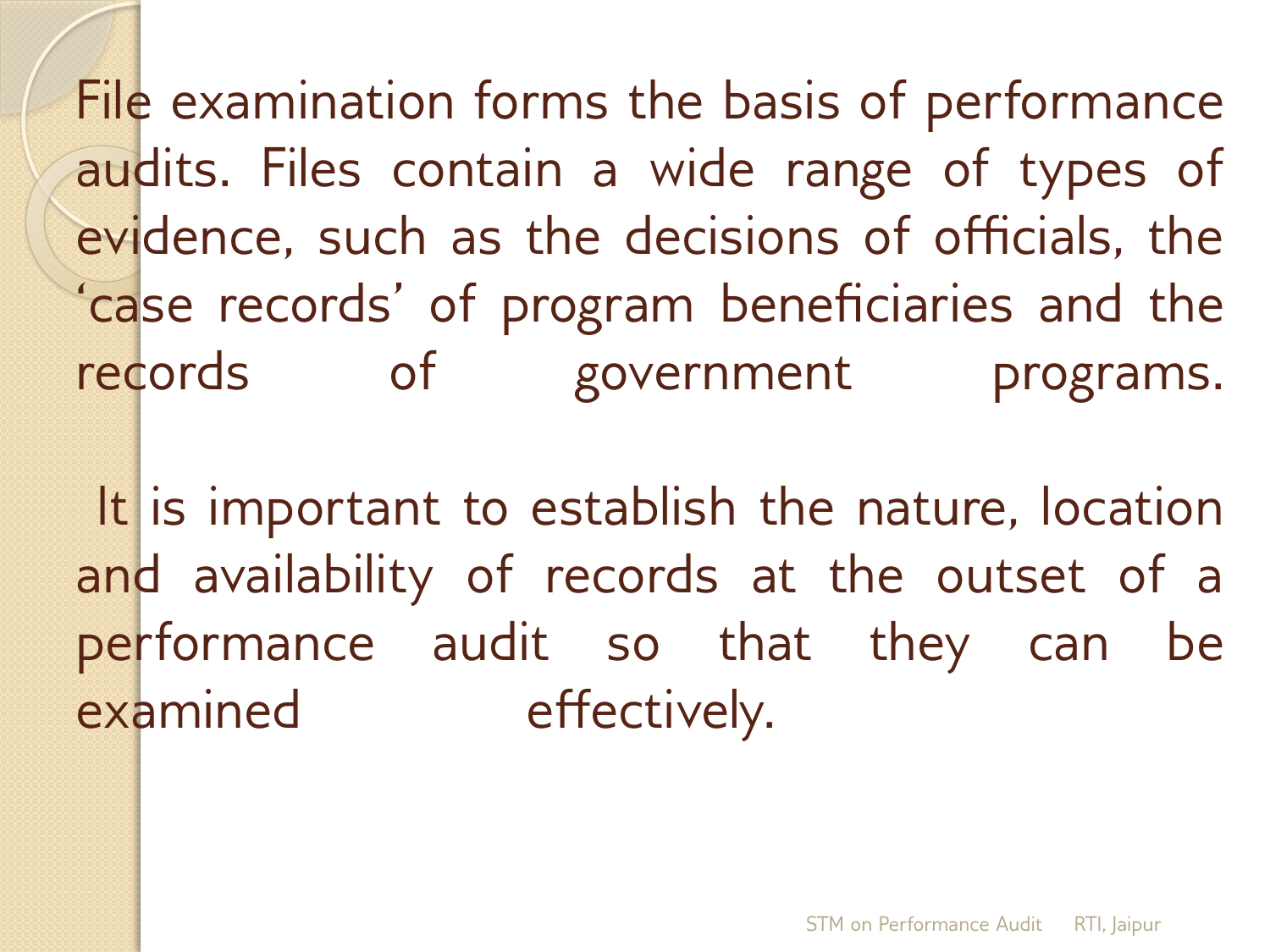

# File examination forms the basis of performance audits. Files contain a wide range of types of evidence, such as the decisions of officials, the ‘case records’ of program beneficiaries and the records of government programs. It is important to establish the nature, location and availability of records at the outset of a performance audit so that they can be examined effectively.
STM on Performance Audit     RTI, Jaipur